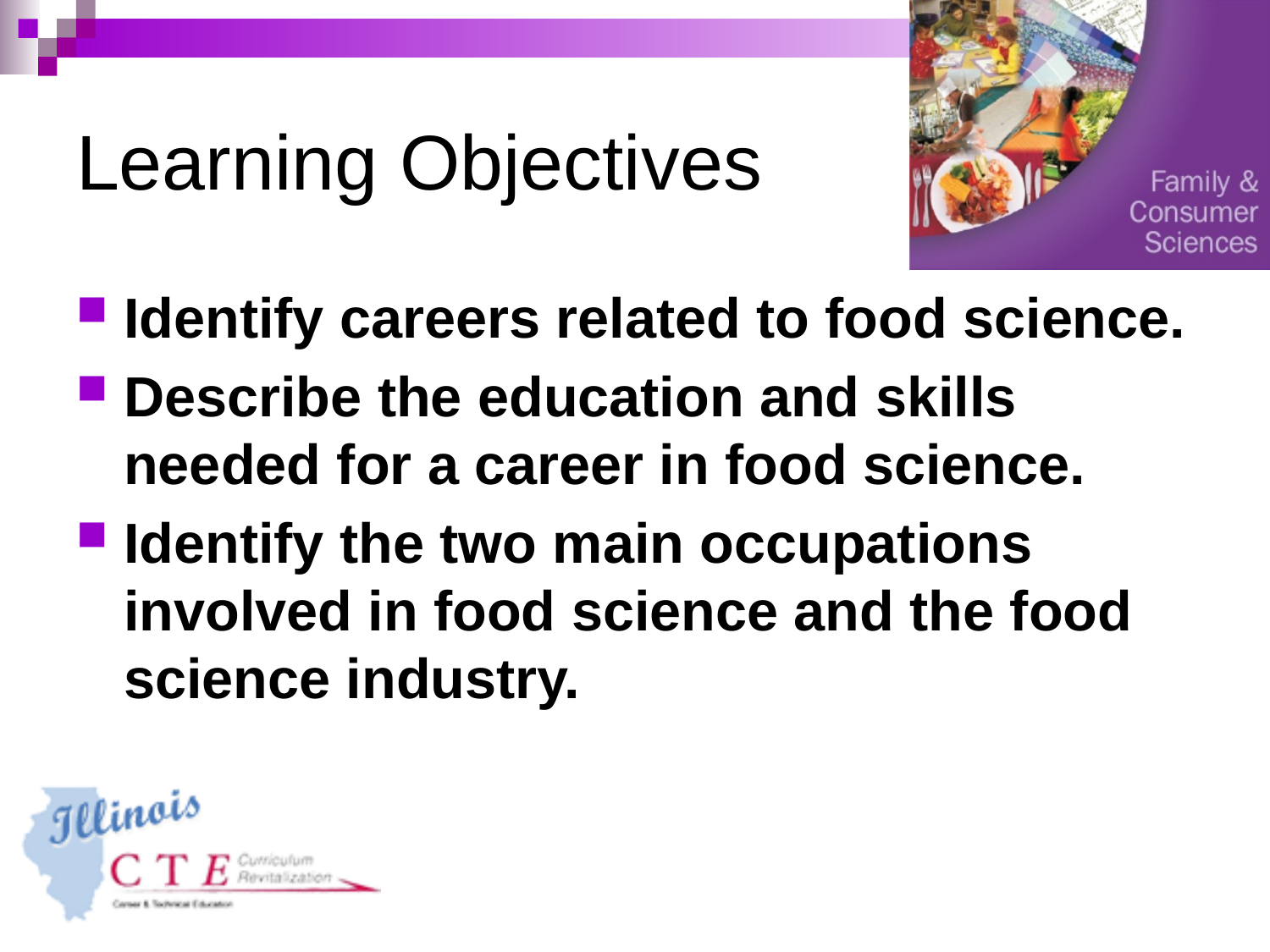

# Learning Objectives
Identify careers related to food science.
Describe the education and skills needed for a career in food science.
Identify the two main occupations involved in food science and the food science industry.